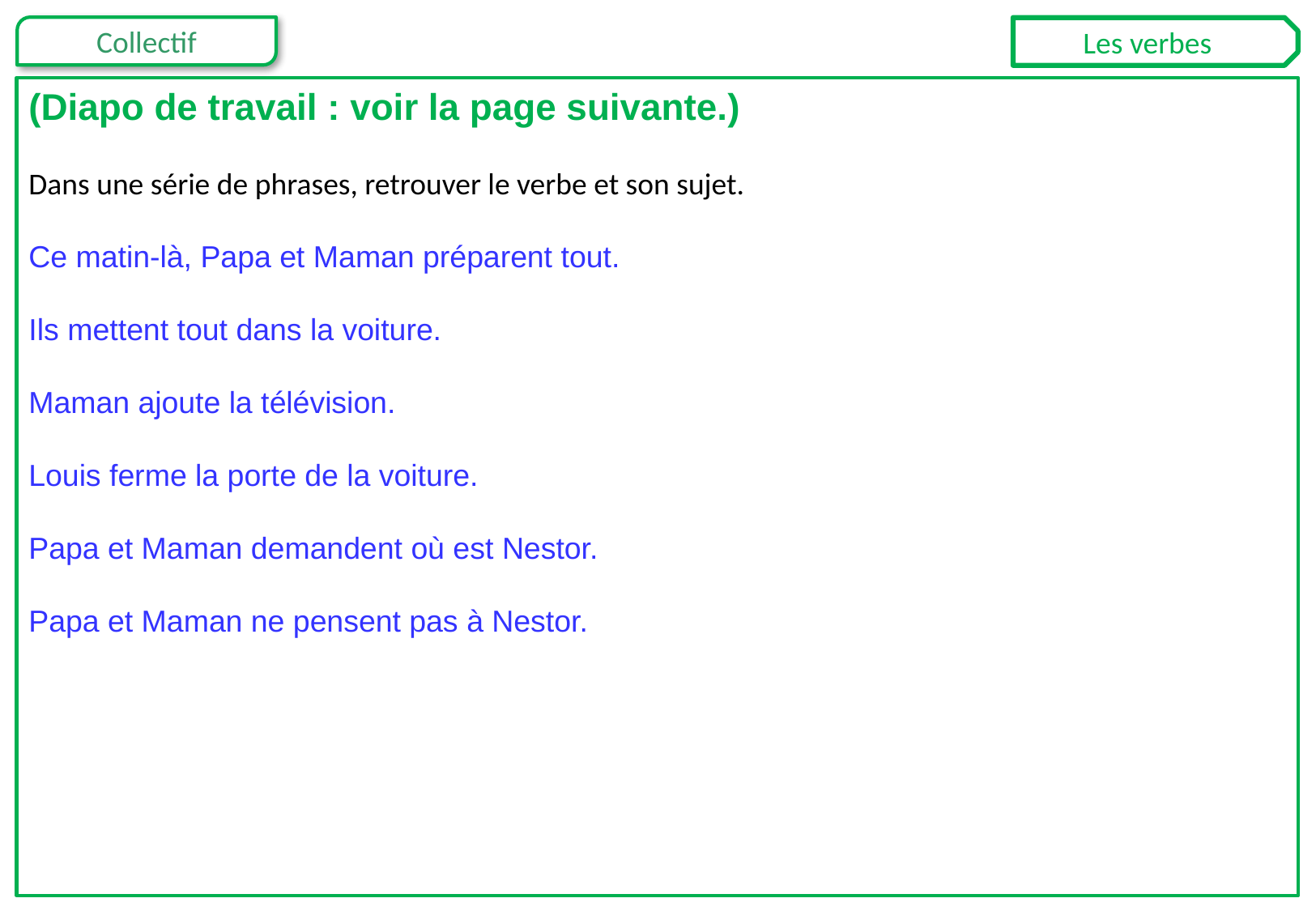

Les verbes
(Diapo de travail : voir la page suivante.)

Dans une série de phrases, retrouver le verbe et son sujet.

Ce matin-là, Papa et Maman préparent tout.

Ils mettent tout dans la voiture.

Maman ajoute la télévision.

Louis ferme la porte de la voiture.

Papa et Maman demandent où est Nestor.

Papa et Maman ne pensent pas à Nestor.